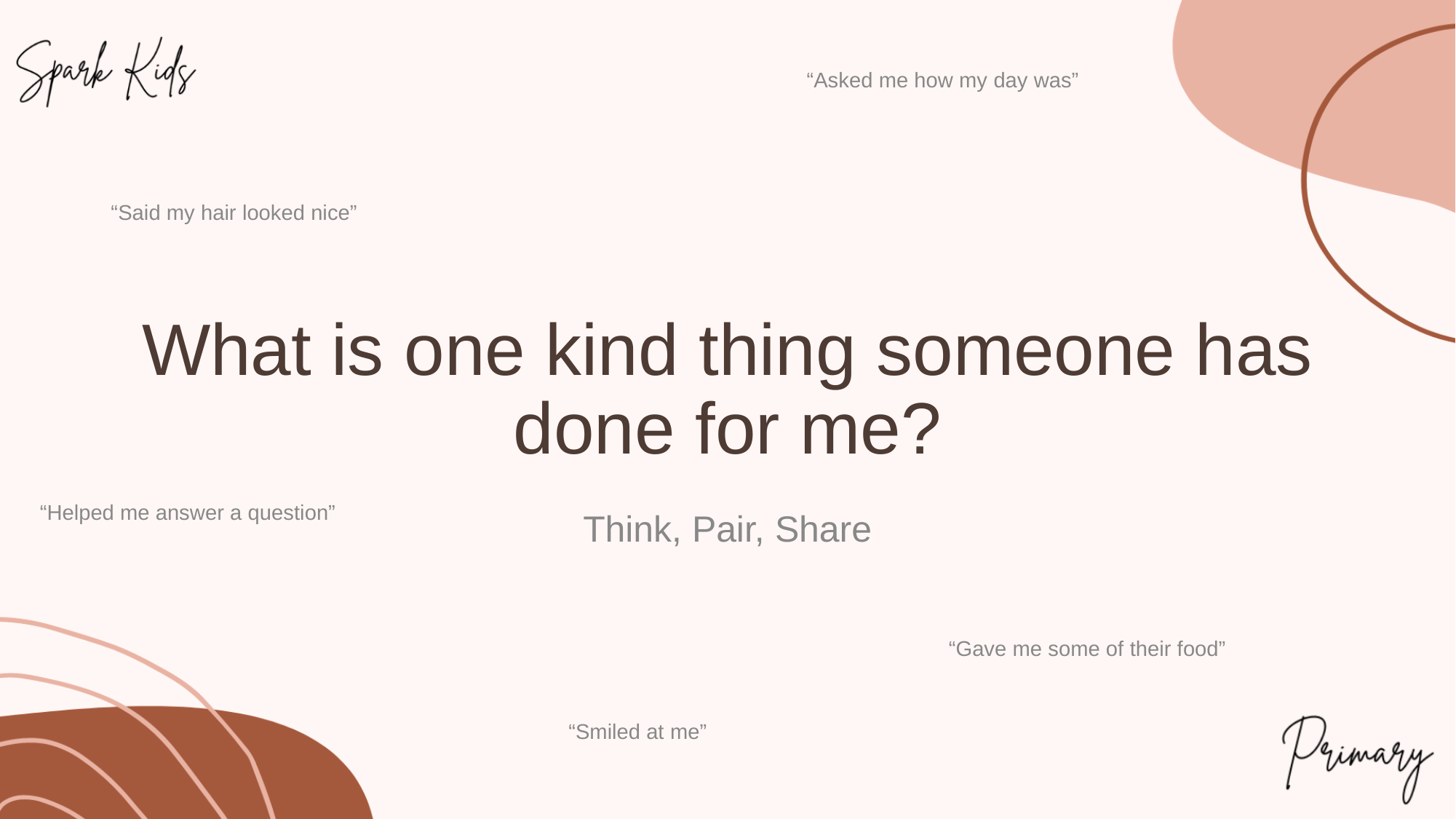

“Asked me how my day was”
# What is one kind thing someone has done for me?
“Said my hair looked nice”
“Helped me answer a question”
Think, Pair, Share
“Gave me some of their food”
“Smiled at me”